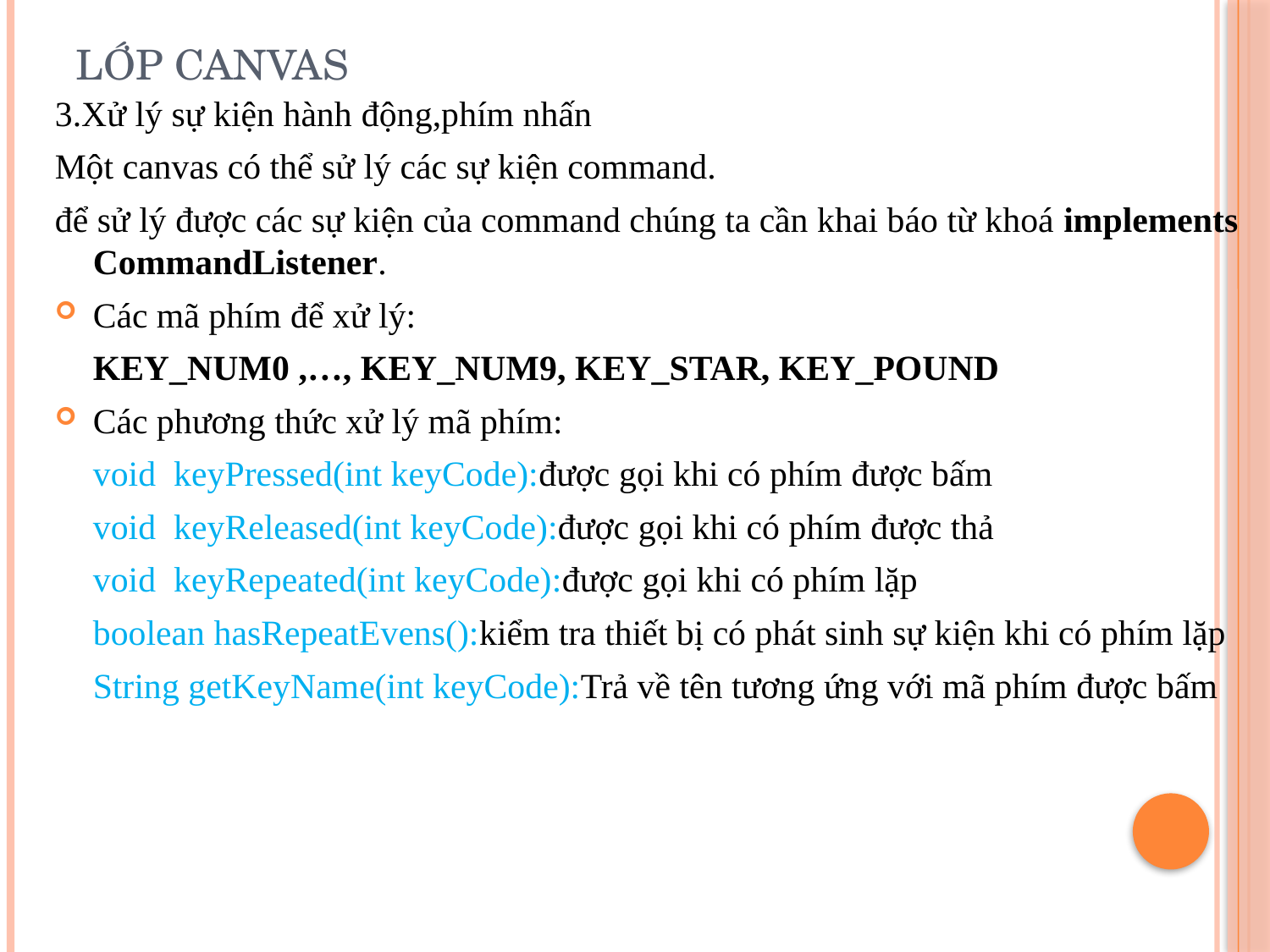

# Lớp canvas
3.Xử lý sự kiện hành động,phím nhấn
Một canvas có thể sử lý các sự kiện command.
để sử lý được các sự kiện của command chúng ta cần khai báo từ khoá implements CommandListener.
Các mã phím để xử lý:
	KEY_NUM0 ,…, KEY_NUM9, KEY_STAR, KEY_POUND
Các phương thức xử lý mã phím:
	void  keyPressed(int keyCode):được gọi khi có phím được bấm
	void  keyReleased(int keyCode):được gọi khi có phím được thả
	void  keyRepeated(int keyCode):được gọi khi có phím lặp
	boolean hasRepeatEvens():kiểm tra thiết bị có phát sinh sự kiện khi có phím lặp
	String getKeyName(int keyCode):Trả về tên tương ứng với mã phím được bấm